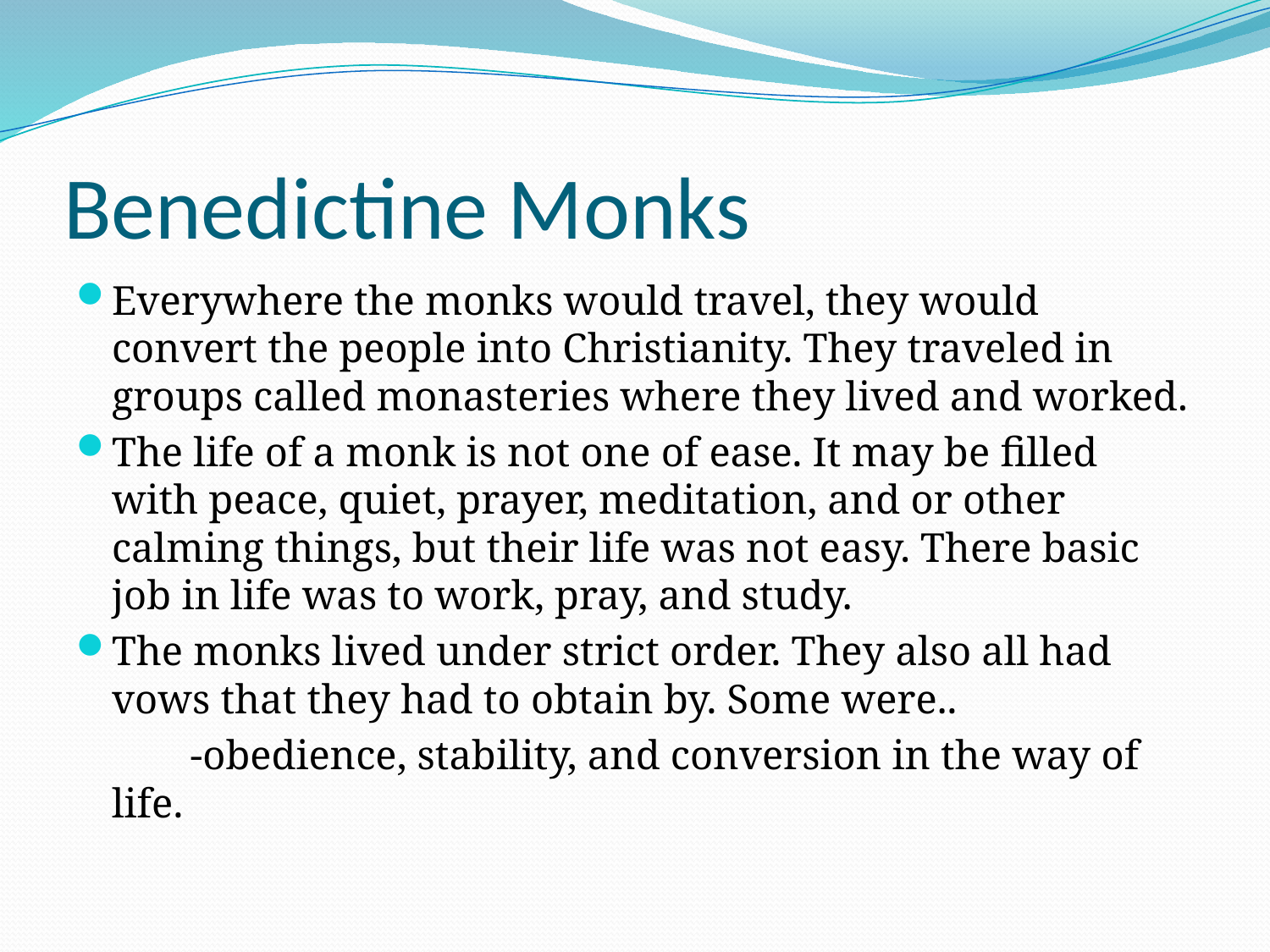

# Benedictine Monks
Everywhere the monks would travel, they would convert the people into Christianity. They traveled in groups called monasteries where they lived and worked.
The life of a monk is not one of ease. It may be filled with peace, quiet, prayer, meditation, and or other calming things, but their life was not easy. There basic job in life was to work, pray, and study.
The monks lived under strict order. They also all had vows that they had to obtain by. Some were..
           -obedience, stability, and conversion in the way of life.